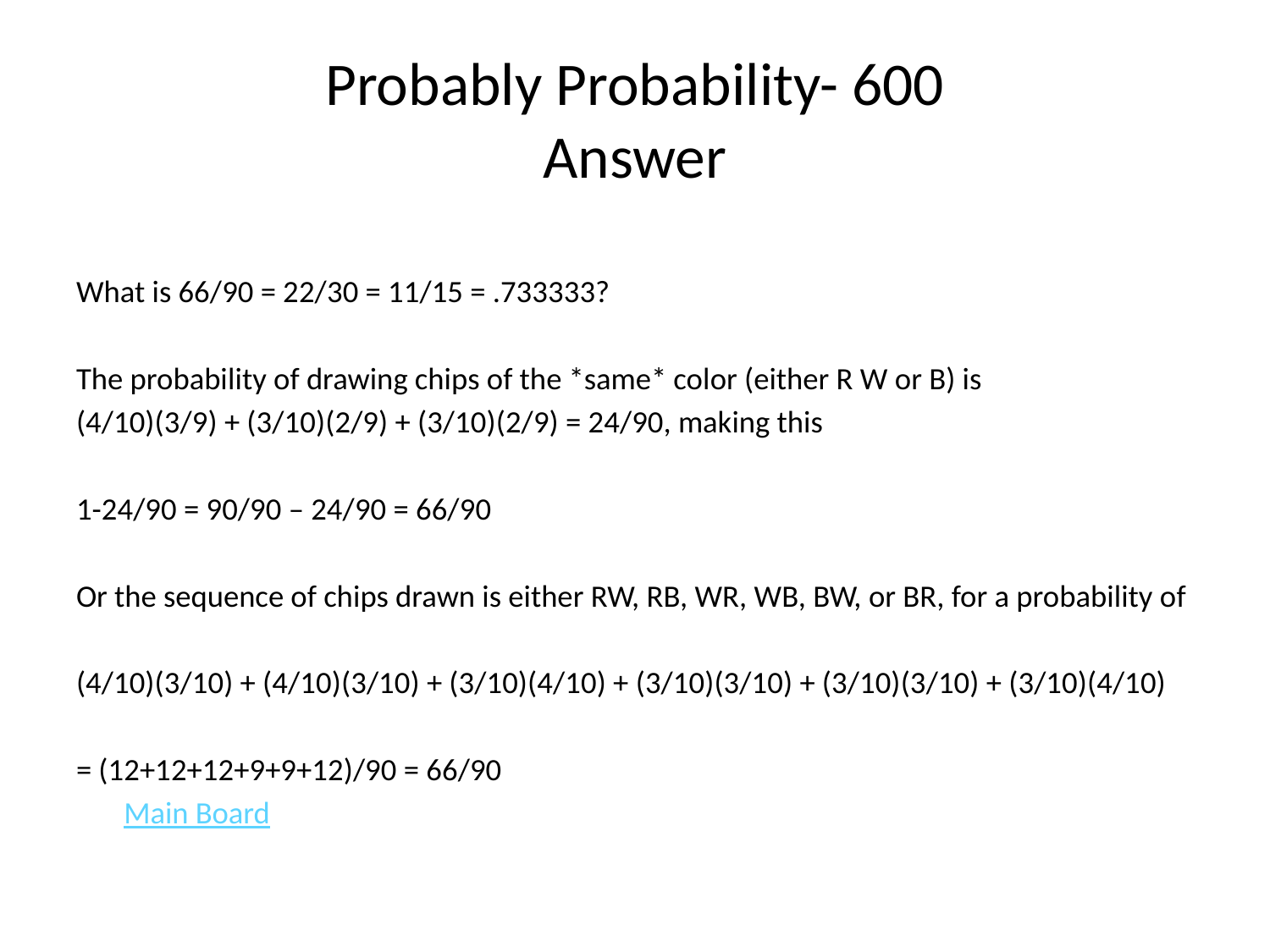

# Probably Probability- 600 Answer

What is 66/90 = 22/30 = 11/15 = .733333?

The probability of drawing chips of the *same* color (either R W or B) is
(4/10)(3/9) + (3/10)(2/9) + (3/10)(2/9) = 24/90, making this

1-24/90 = 90/90 – 24/90 = 66/90

Or the sequence of chips drawn is either RW, RB, WR, WB, BW, or BR, for a probability of

(4/10)(3/10) + (4/10)(3/10) + (3/10)(4/10) + (3/10)(3/10) + (3/10)(3/10) + (3/10)(4/10)

= (12+12+12+9+9+12)/90 = 66/90
							Main Board